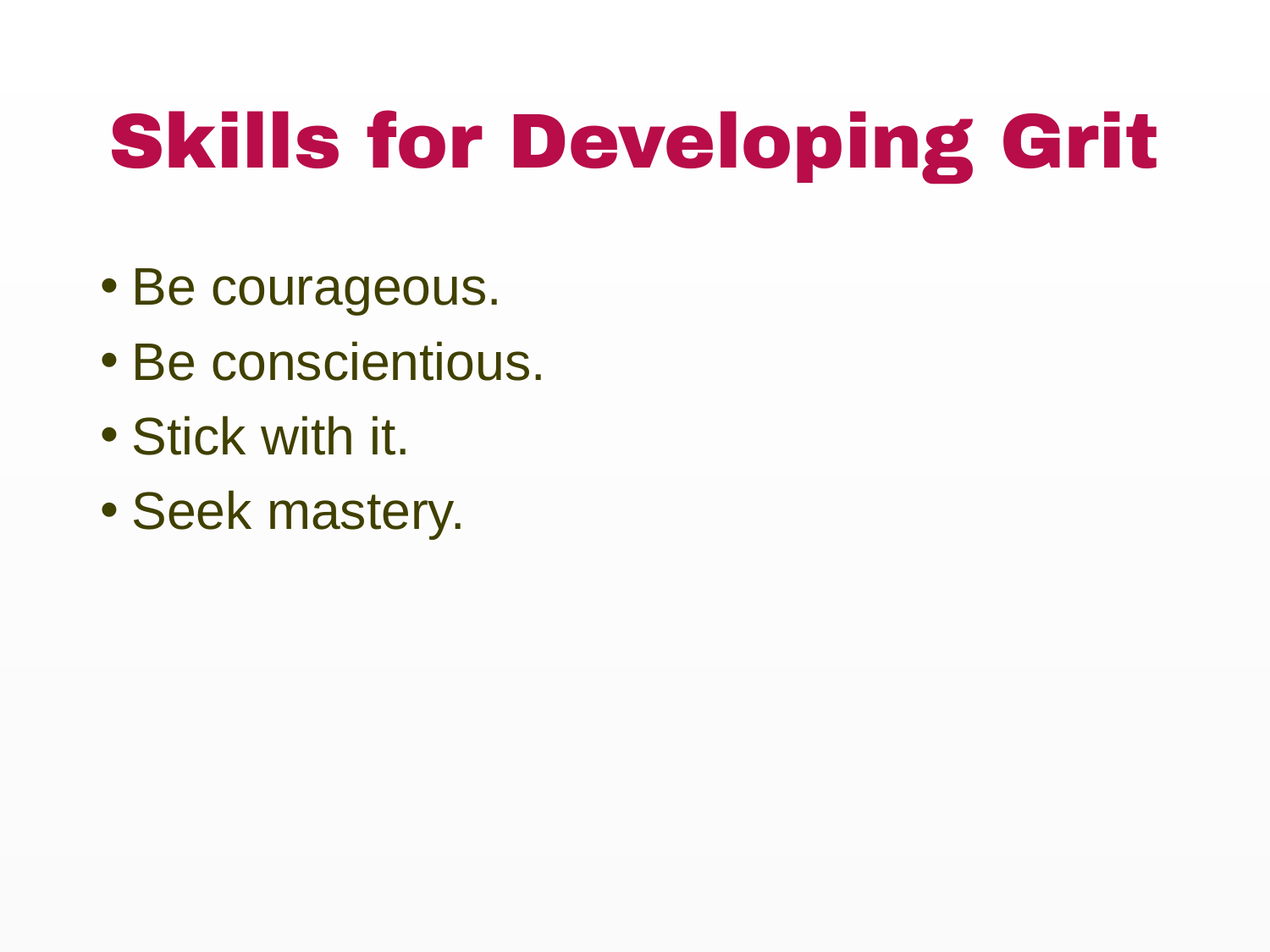

# Skills for Developing Grit
Be courageous.
Be conscientious.
Stick with it.
Seek mastery.